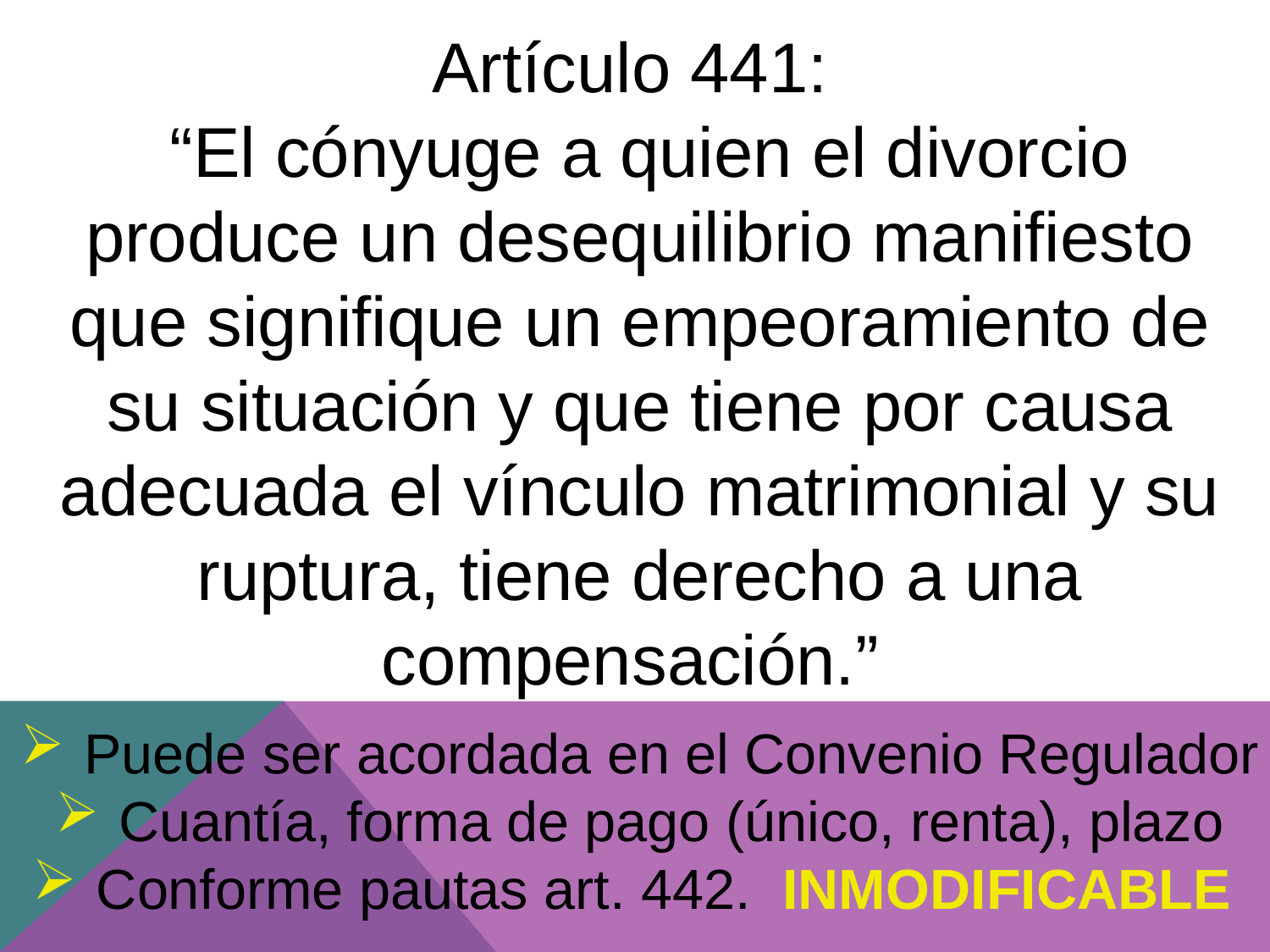

Artículo 441:
 “El cónyuge a quien el divorcio produce un desequilibrio manifiesto que signifique un empeoramiento de su situación y que tiene por causa adecuada el vínculo matrimonial y su ruptura, tiene derecho a una compensación.”
Puede ser acordada en el Convenio Regulador
Cuantía, forma de pago (único, renta), plazo
Conforme pautas art. 442.  INMODIFICABLE